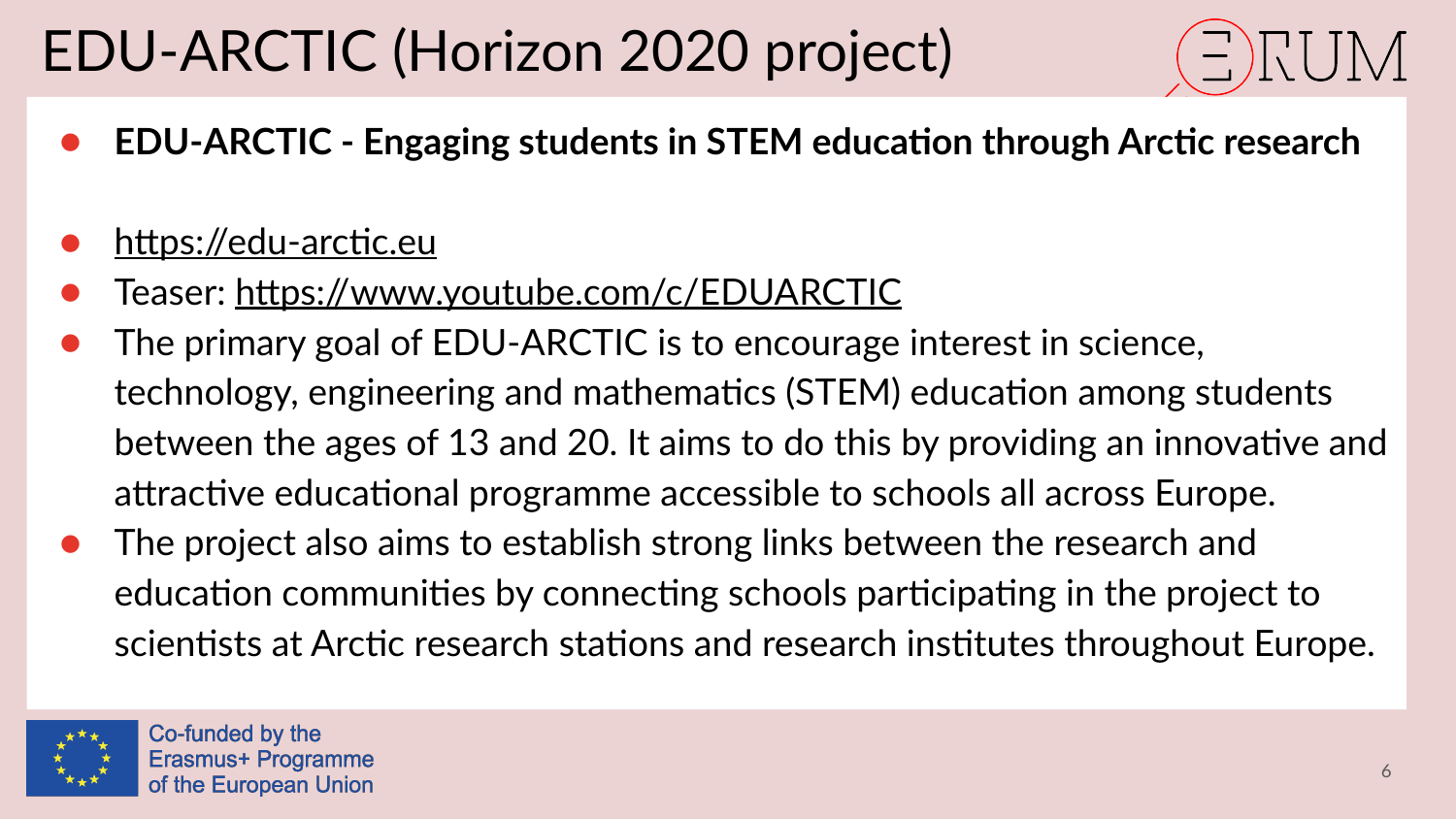

# EDU-ARCTIC (Horizon 2020 project)
EDU-ARCTIC - Engaging students in STEM education through Arctic research

https://edu-arctic.eu
Teaser: https://www.youtube.com/c/EDUARCTIC
The primary goal of EDU-ARCTIC is to encourage interest in science, technology, engineering and mathematics (STEM) education among students between the ages of 13 and 20. It aims to do this by providing an innovative and attractive educational programme accessible to schools all across Europe.
The project also aims to establish strong links between the research and education communities by connecting schools participating in the project to scientists at Arctic research stations and research institutes throughout Europe.

6